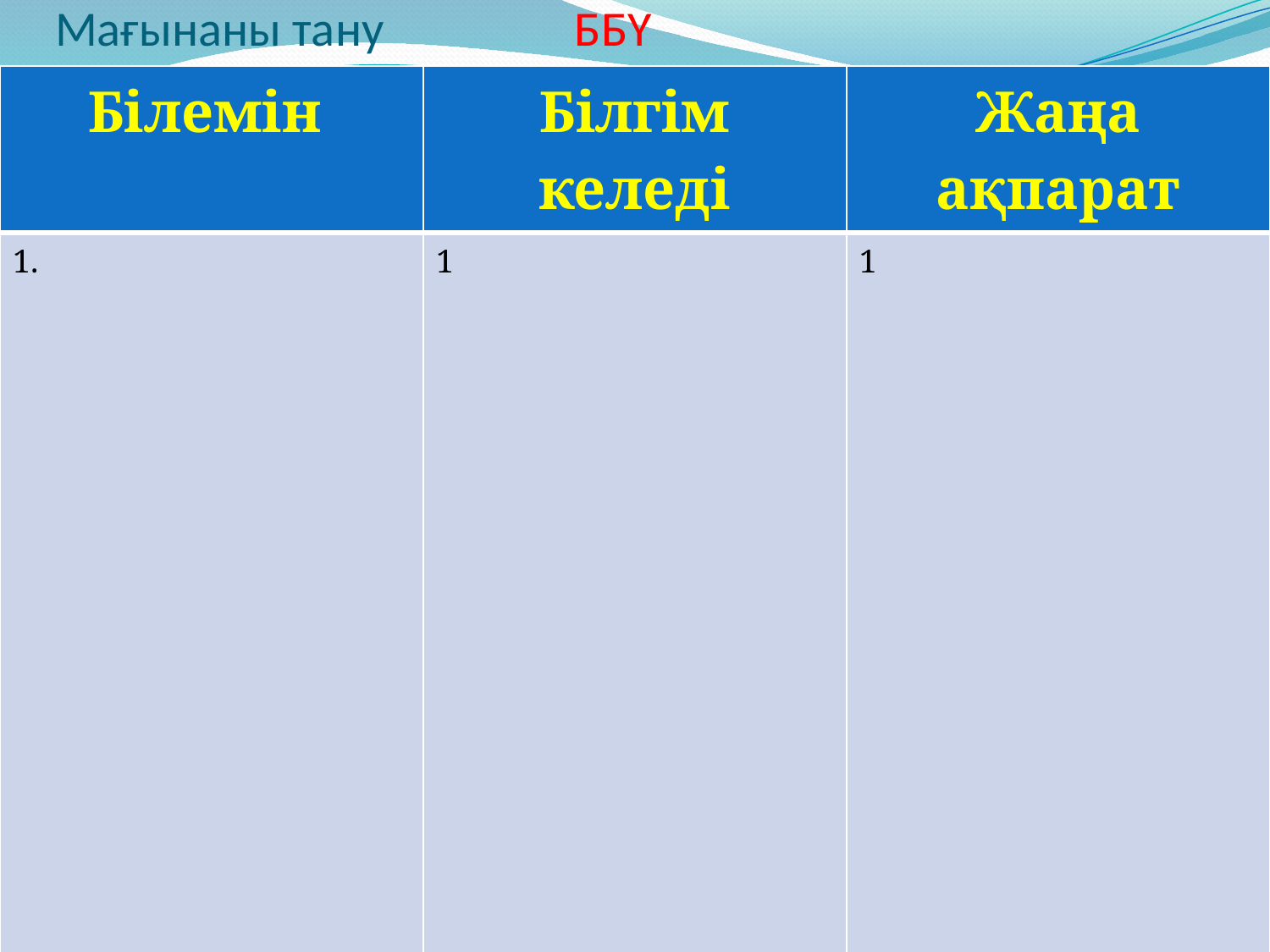

# Мағынаны тану                 ББҮ
| Білемін | Білгім келеді | Жаңа ақпарат |
| --- | --- | --- |
| 1. | 1 | 1 |